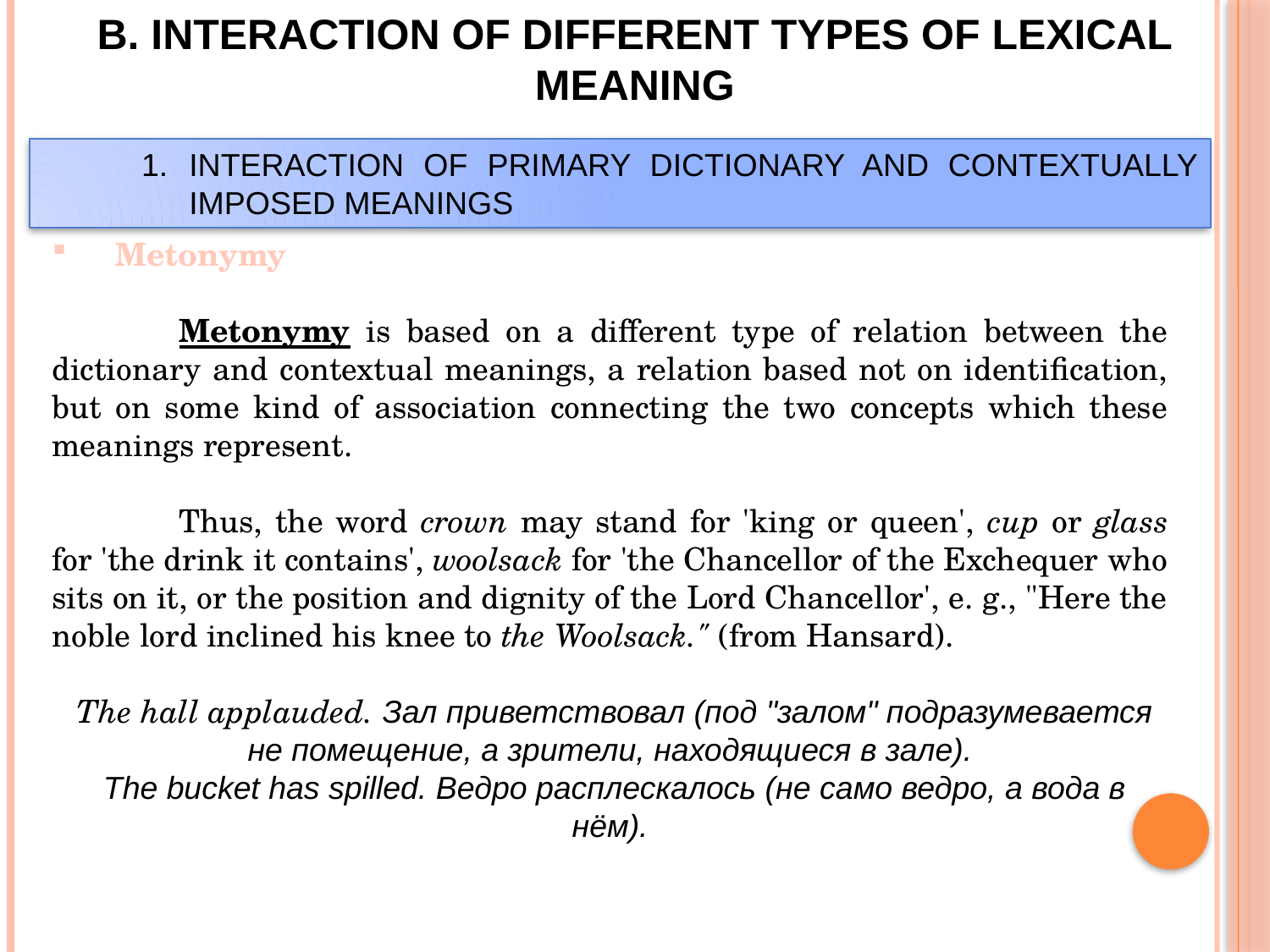

B. INTERACTION OF DIFFERENT TYPES OF LEXICAL MEANING
INTERACTION OF PRIMARY DICTIONARY AND CONTEXTUALLY IMPOSED MEANINGS

INTERACTION OF PRIMARY DICTIONARY AND CONTEXTUALLY IMPOSED MEANINGS
Metonymy

	Metonymy is based on a different type of relation between the dictionary and contextual meanings, a relation based not on identification, but on some kind of association connecting the two concepts which these meanings represent.

	Thus, the word crown may stand for 'king or queen', cup or glass for 'the drink it contains', woolsack for 'the Chancellor of the Exchequer who sits on it, or the position and dignity of the Lord Chancellor', e. g., "Here the noble lord inclined his knee to the Woolsack." (from Hansard).

 The hall applauded. Зал приветствовал (под "залом" подразумевается не помещение, а зрители, находящиеся в зале).
 The bucket has spilled. Ведро расплескалось (не само ведро, а вода в нём).